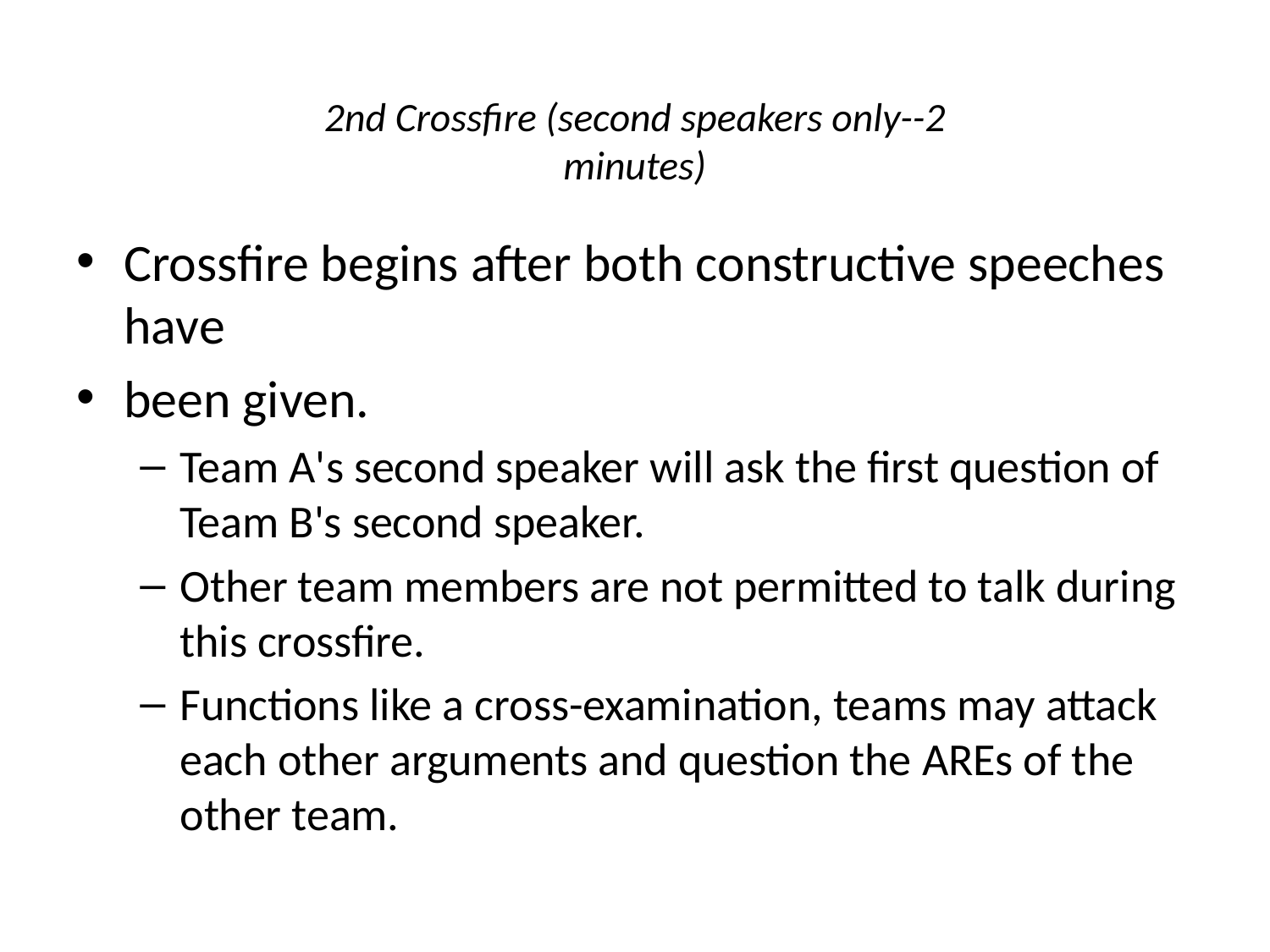

# 2nd Crossfire (second speakers only--2 minutes)
Crossfire begins after both constructive speeches have
been given.
Team A's second speaker will ask the first question of Team B's second speaker.
Other team members are not permitted to talk during this crossfire.
Functions like a cross-examination, teams may attack each other arguments and question the AREs of the other team.